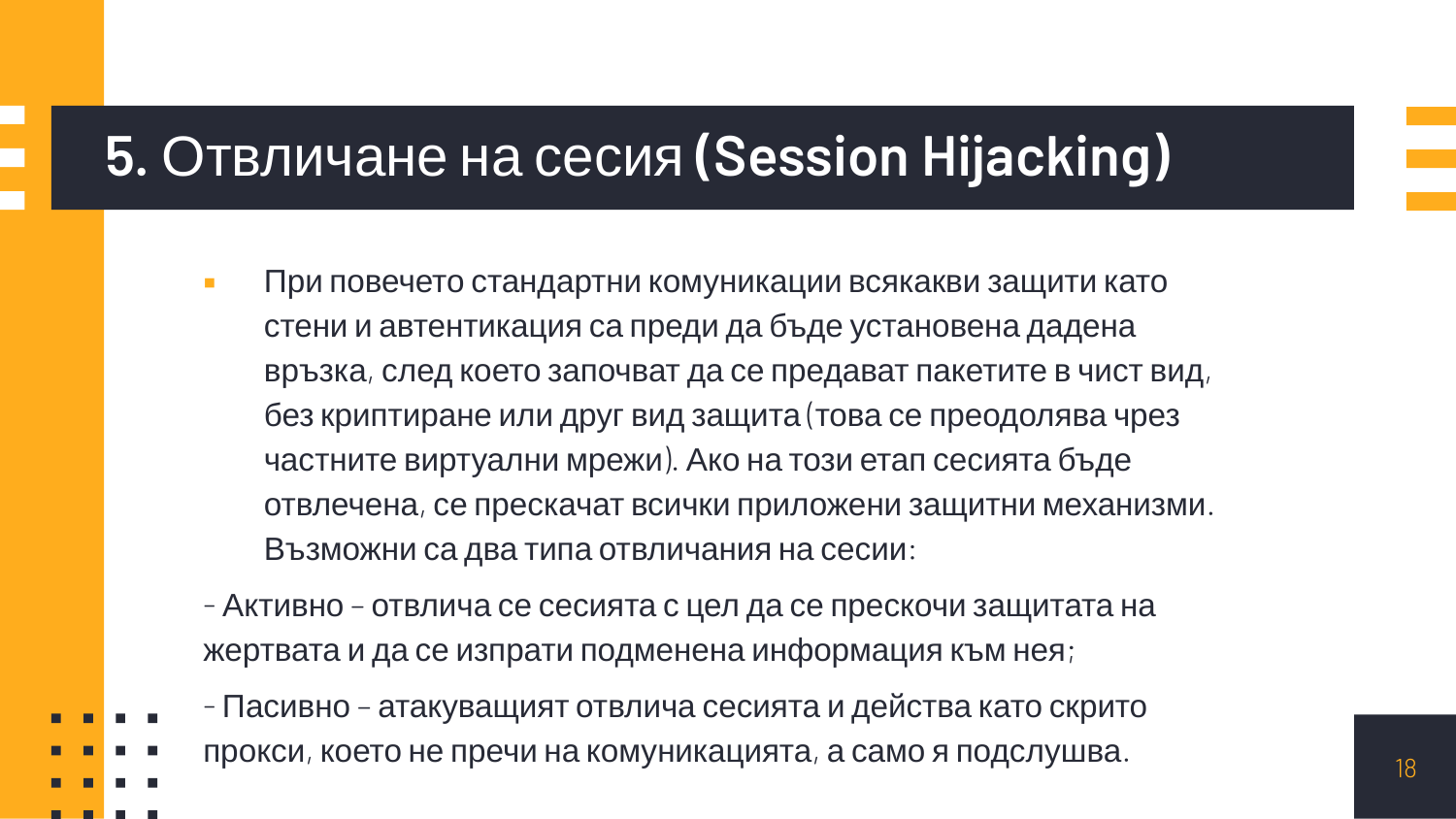

# 5. Отвличане на сесия (Session Hijacking)
При повечето стандартни комуникации всякакви защити като стени и автентикация са преди да бъде установена дадена връзка, след което започват да се предават пакетите в чист вид, без криптиране или друг вид защита (това се преодолява чрез частните виртуални мрежи). Ако на този етап сесията бъде отвлечена, се прескачат всички приложени защитни механизми. Възможни са два типа отвличания на сесии:
- Активно – отвлича се сесията с цел да се прескочи защитата на жертвата и да се изпрати подменена информация към нея;
- Пасивно – атакуващият отвлича сесията и действа като скрито прокси, което не пречи на комуникацията, а само я подслушва.
18